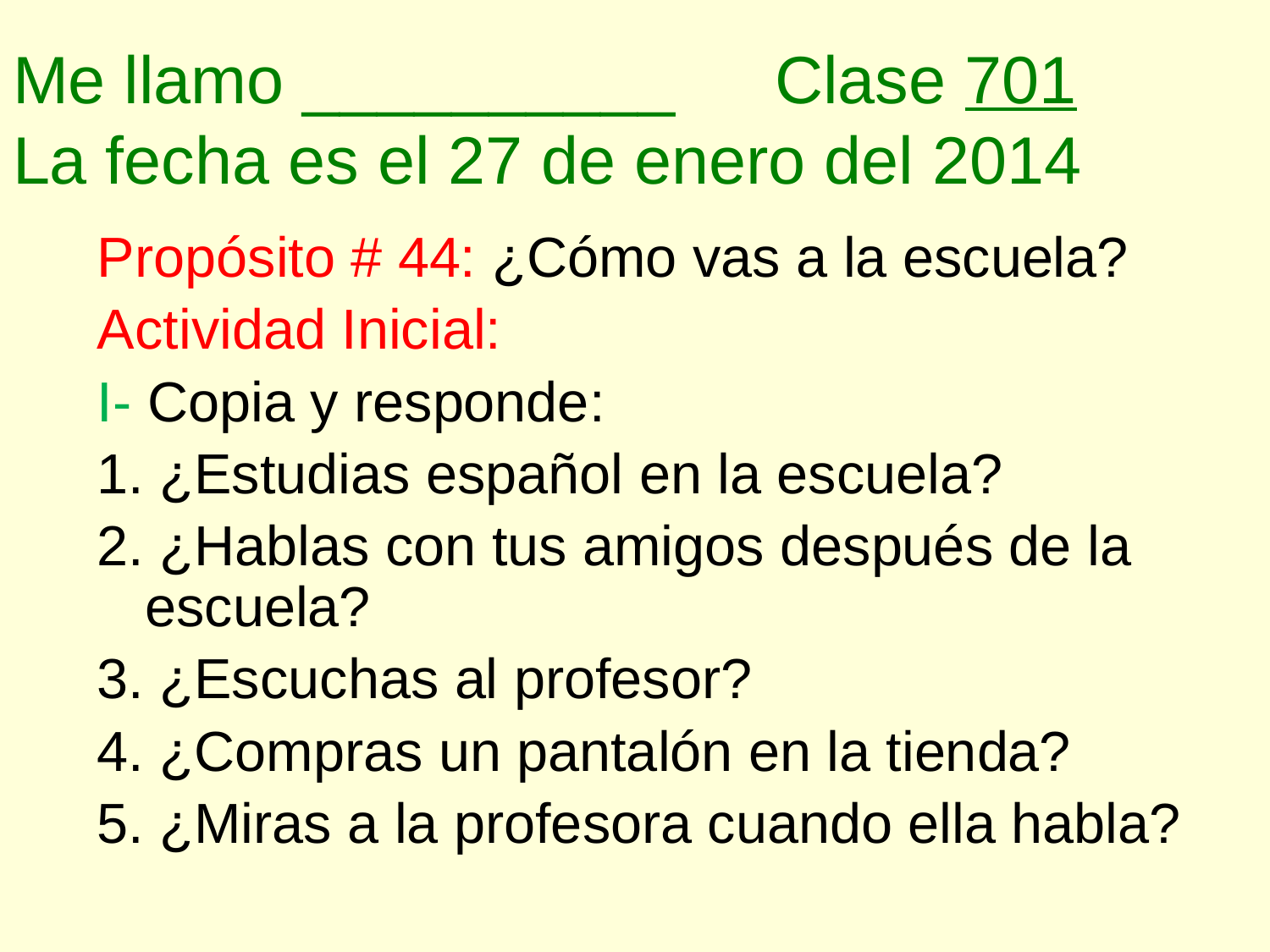

# Me llamo __________	Clase 701 La fecha es el 27 de enero del 2014
Propósito # 44: ¿Cómo vas a la escuela?
Actividad Inicial:
I- Copia y responde:
1. ¿Estudias español en la escuela?
2. ¿Hablas con tus amigos después de la escuela?
3. ¿Escuchas al profesor?
4. ¿Compras un pantalón en la tienda?
5. ¿Miras a la profesora cuando ella habla?